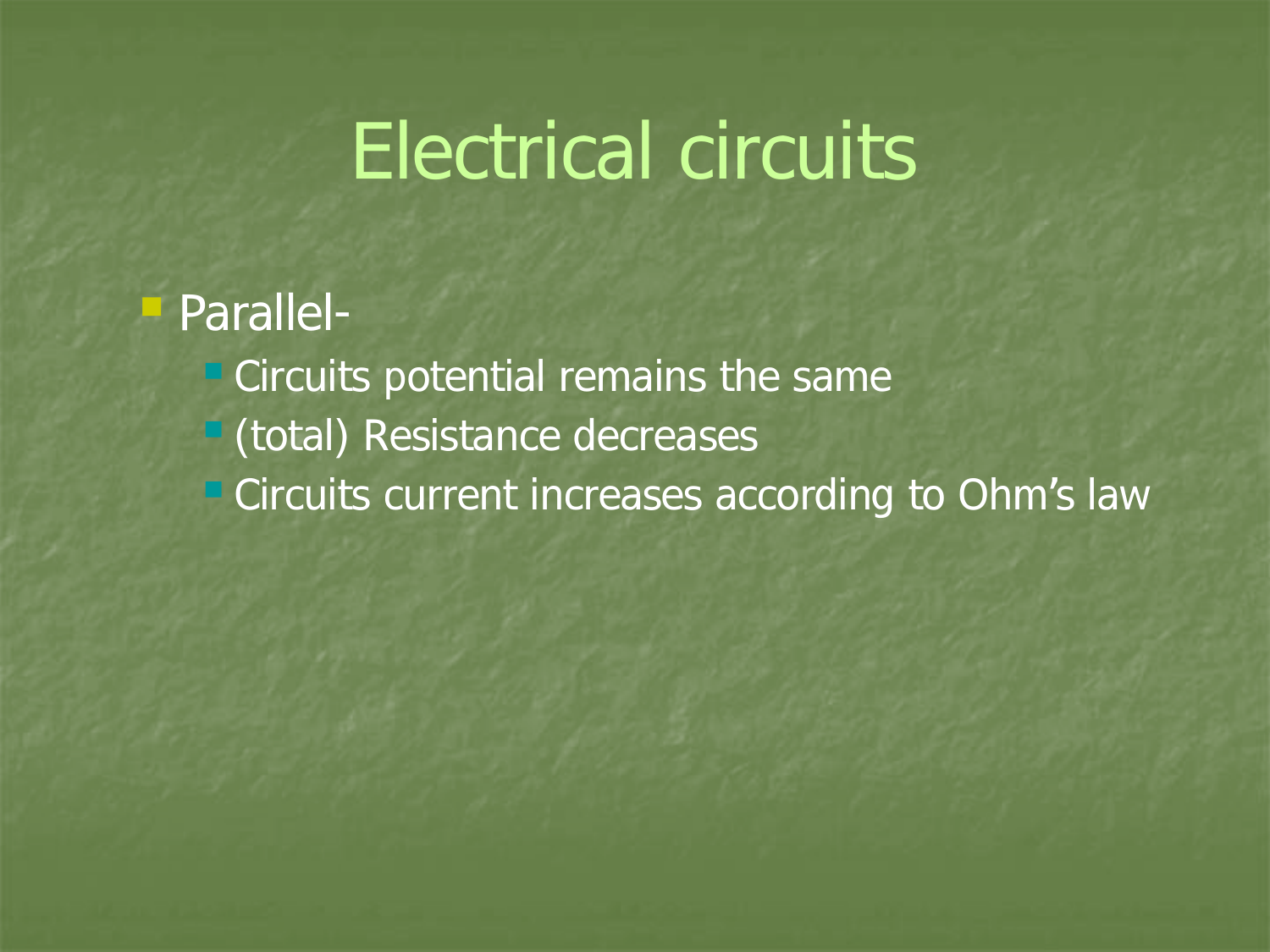

# Electrical circuits
Parallel-
Circuits potential remains the same
(total) Resistance decreases
Circuits current increases according to Ohm’s law